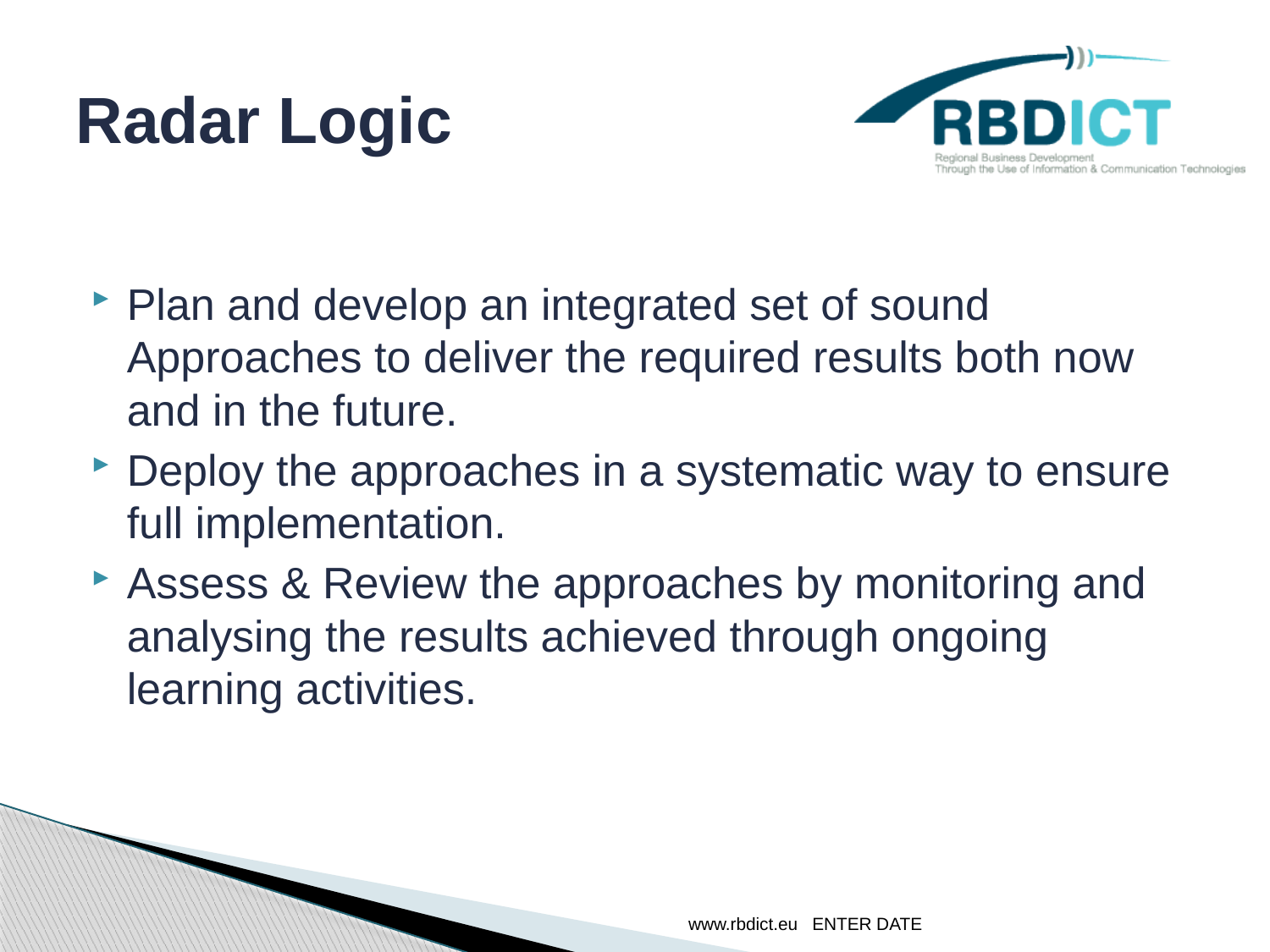

# Radar Logic

Plan and develop an integrated set of sound Approaches to deliver the required results both now and in the future.
Deploy the approaches in a systematic way to ensure full implementation.
Assess & Review the approaches by monitoring and analysing the results achieved through ongoing learning activities.

www.rbdict.eu   ENTER DATE